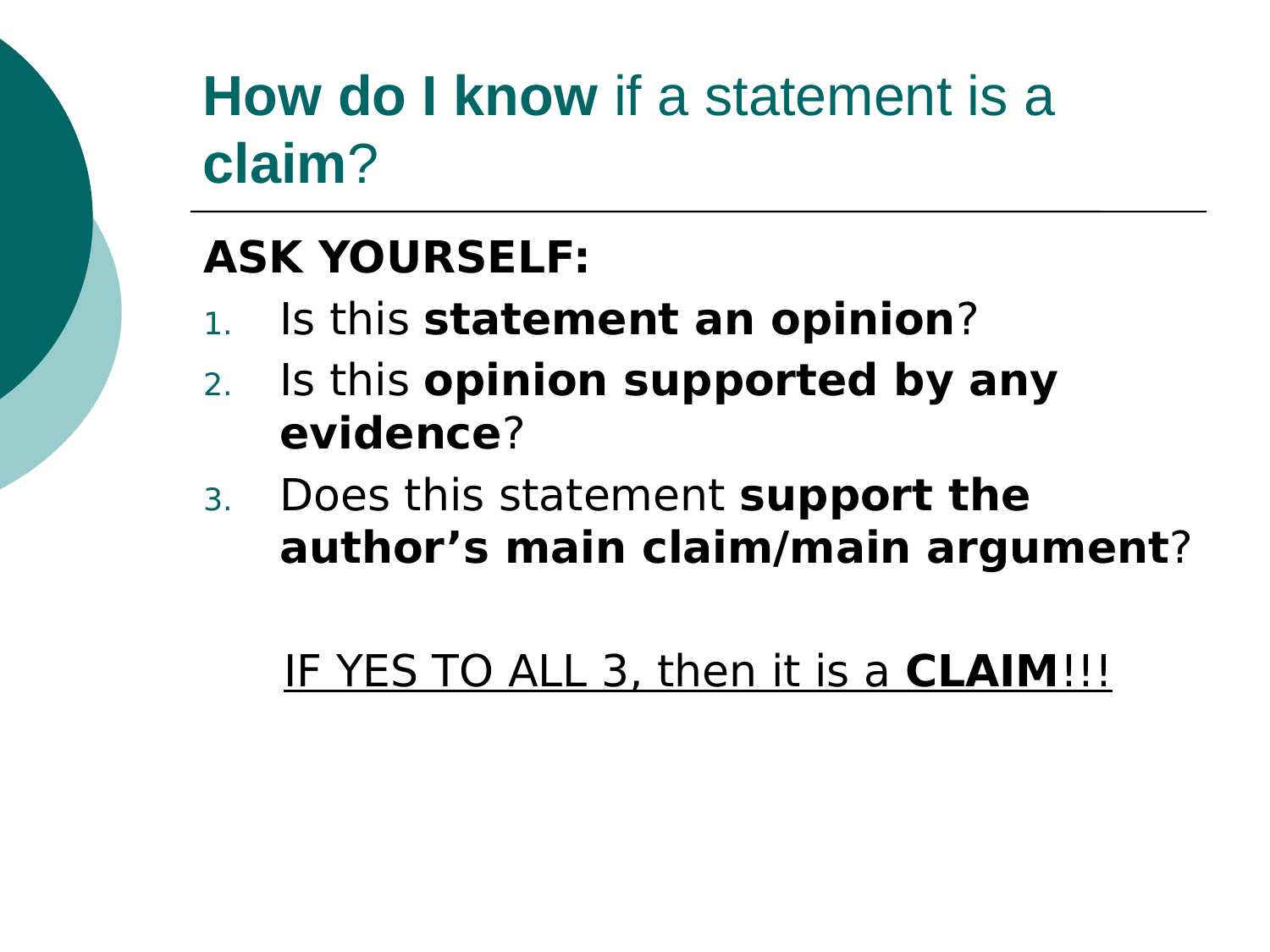

# How do I know if a statement is a claim?
ASK YOURSELF:
Is this statement an opinion?
Is this opinion supported by any evidence?
Does this statement support the author’s main claim/main argument?

IF YES TO ALL 3, then it is a CLAIM!!!